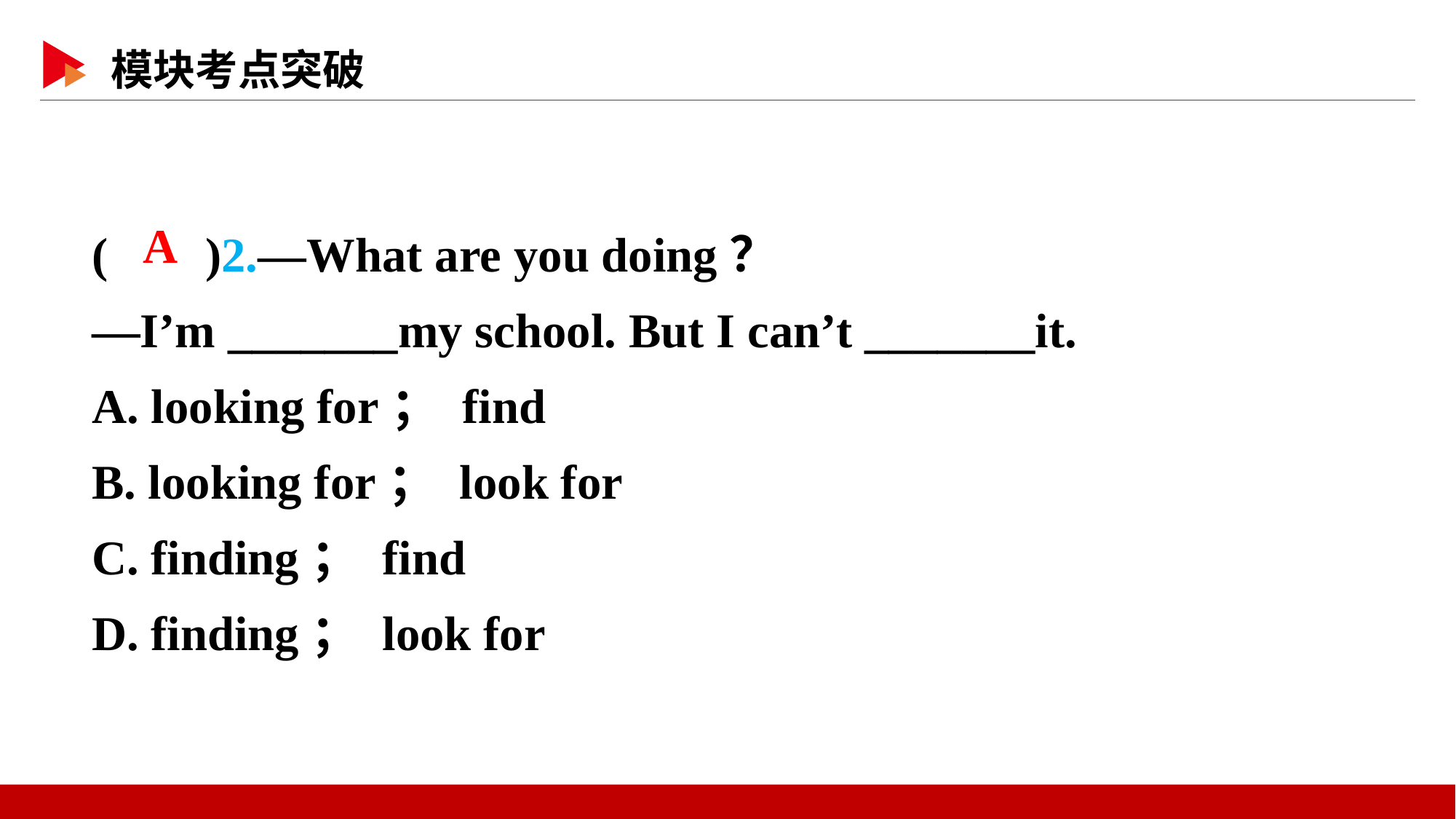

(        )2.—What are you doing？
—I’m _______my school. But I can’t _______it.
A. looking for； find
B. looking for； look for
C. finding； find
D. finding； look for
   A